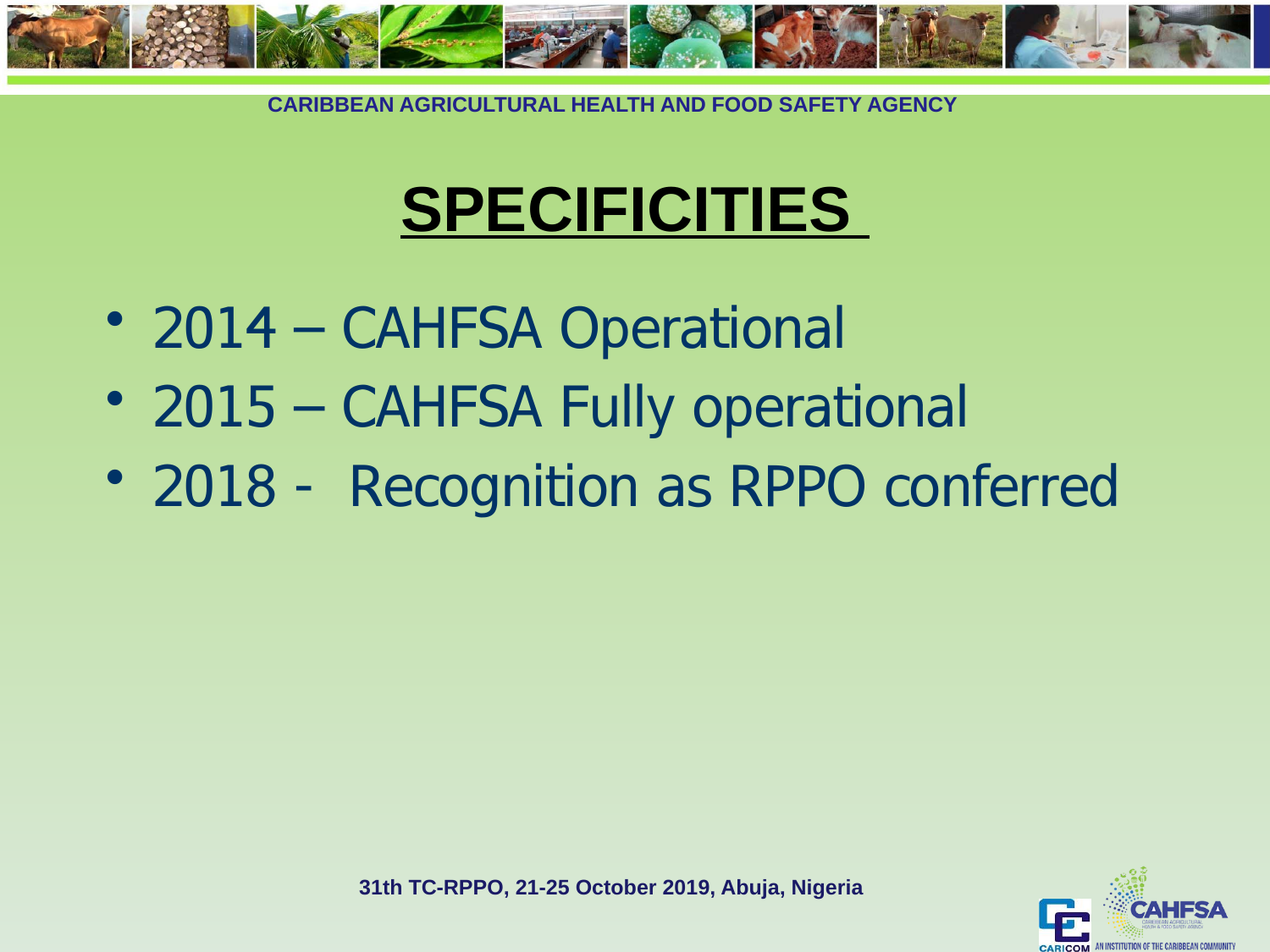

# SPECIFICITIES
2014 – CAHFSA Operational
2015 – CAHFSA Fully operational
2018 -  Recognition as RPPO conferred